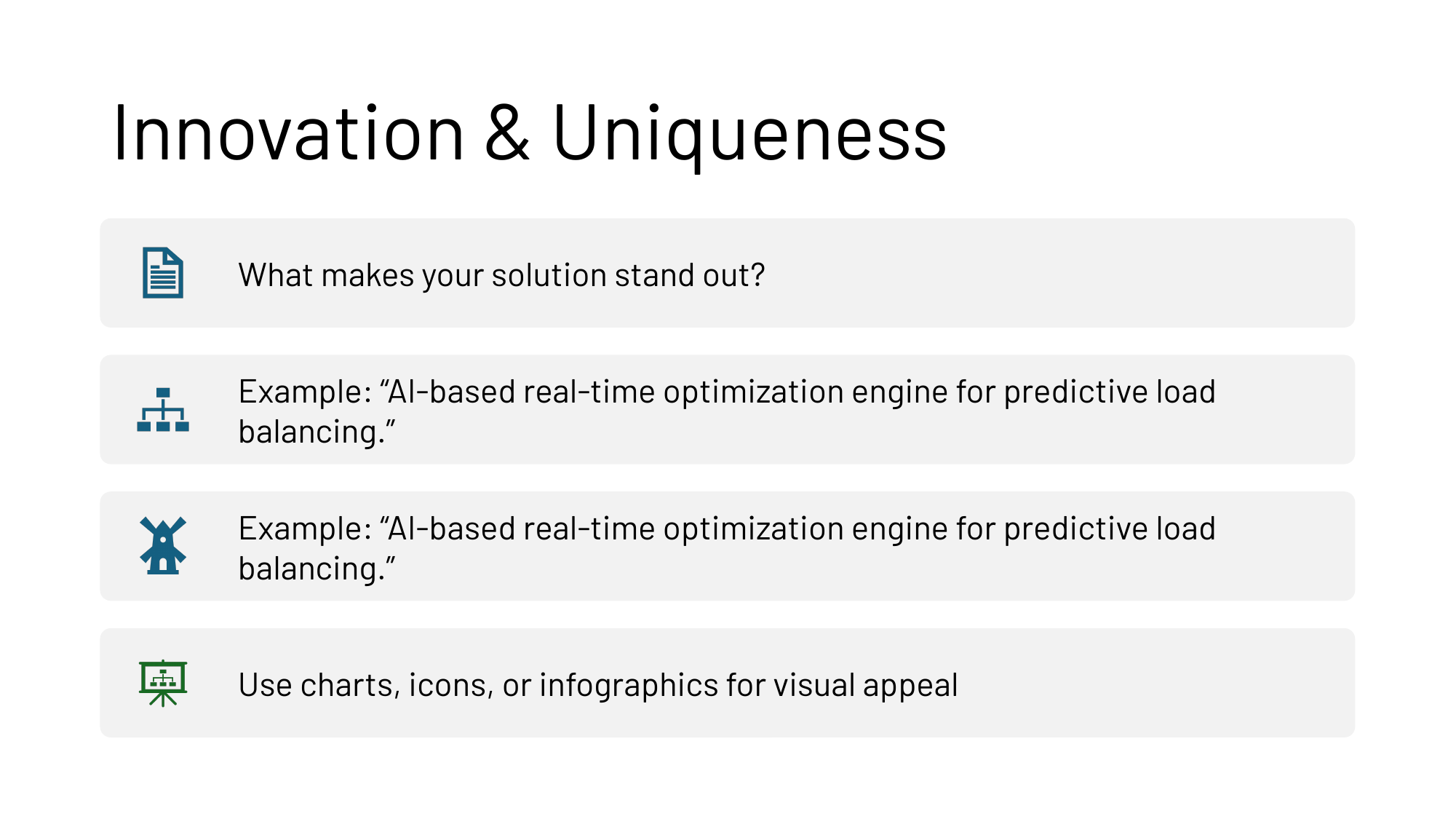

# Innovation & Uniqueness
What makes your solution stand out?
Example: “AI-based real-time optimization engine for predictive load balancing.”
Example: “AI-based real-time optimization engine for predictive load balancing.”
Use charts, icons, or infographics for visual appeal